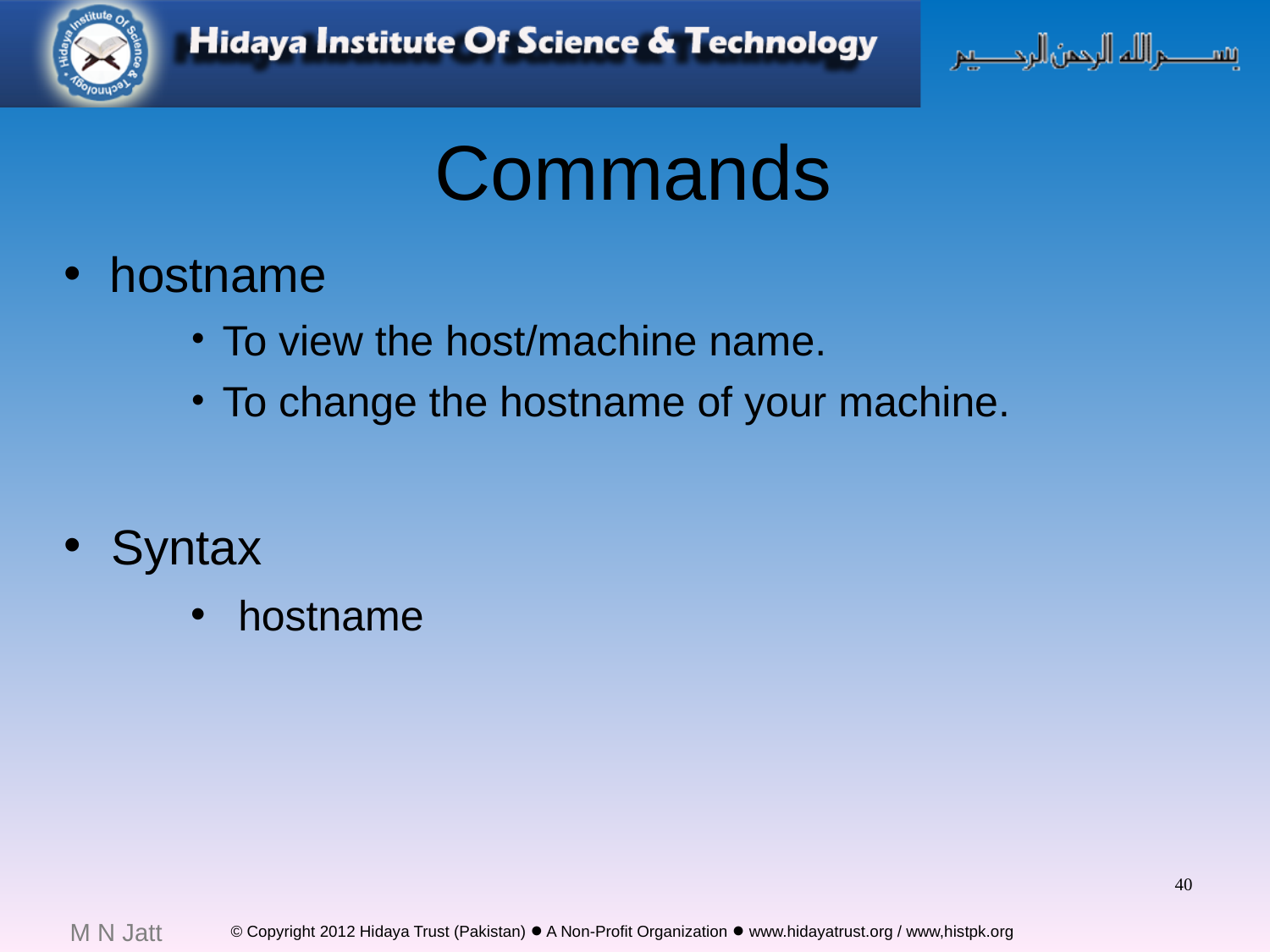

# Commands
hostname
To view the host/machine name.
To change the hostname of your machine.

Syntax
hostname

40